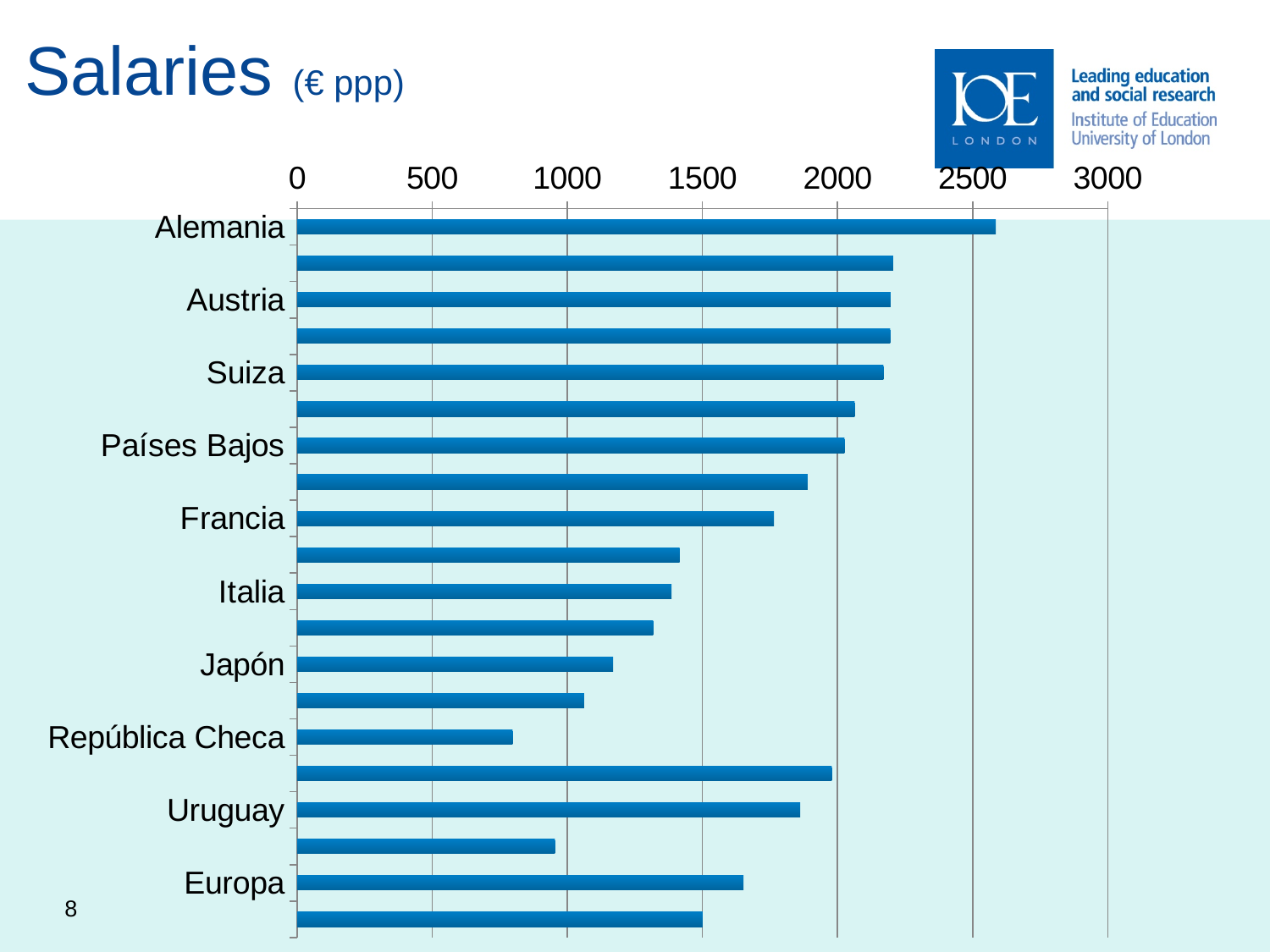

# Salaries (€ ppp)

### Chart

| Category |  |
|---|---|
| Alemania | 2585.4713533567547 |
| Noruega | 2205.796597255939 |
| Austria | 2196.5767440008967 |
| Bélgica | 2195.1442255613797 |
| Suiza | 2169.7722454263976 |
| Reino Unido | 2062.9378888036745 |
| Países Bajos | 2025.491361430348 |
| Finlandia | 1889.5687269737234 |
| Francia | 1765.202712703365 |
| España | 1415.4208681604616 |
| Italia | 1385.8120276631685 |
| Portugal | 1317.3727526274656 |
| Japón | 1169.2408411784222 |
| Estonia | 1062.5794701690902 |
| República Checa | 797.0697536425715 |
| Chile | 1978.6013189563782 |
| Uruguay | 1862.4395621156546 |
| México | 953.7555109776636 |
| Europa | 1652.0746502072445 |
| Latinoamérica | 1500.9461378234412 |
8